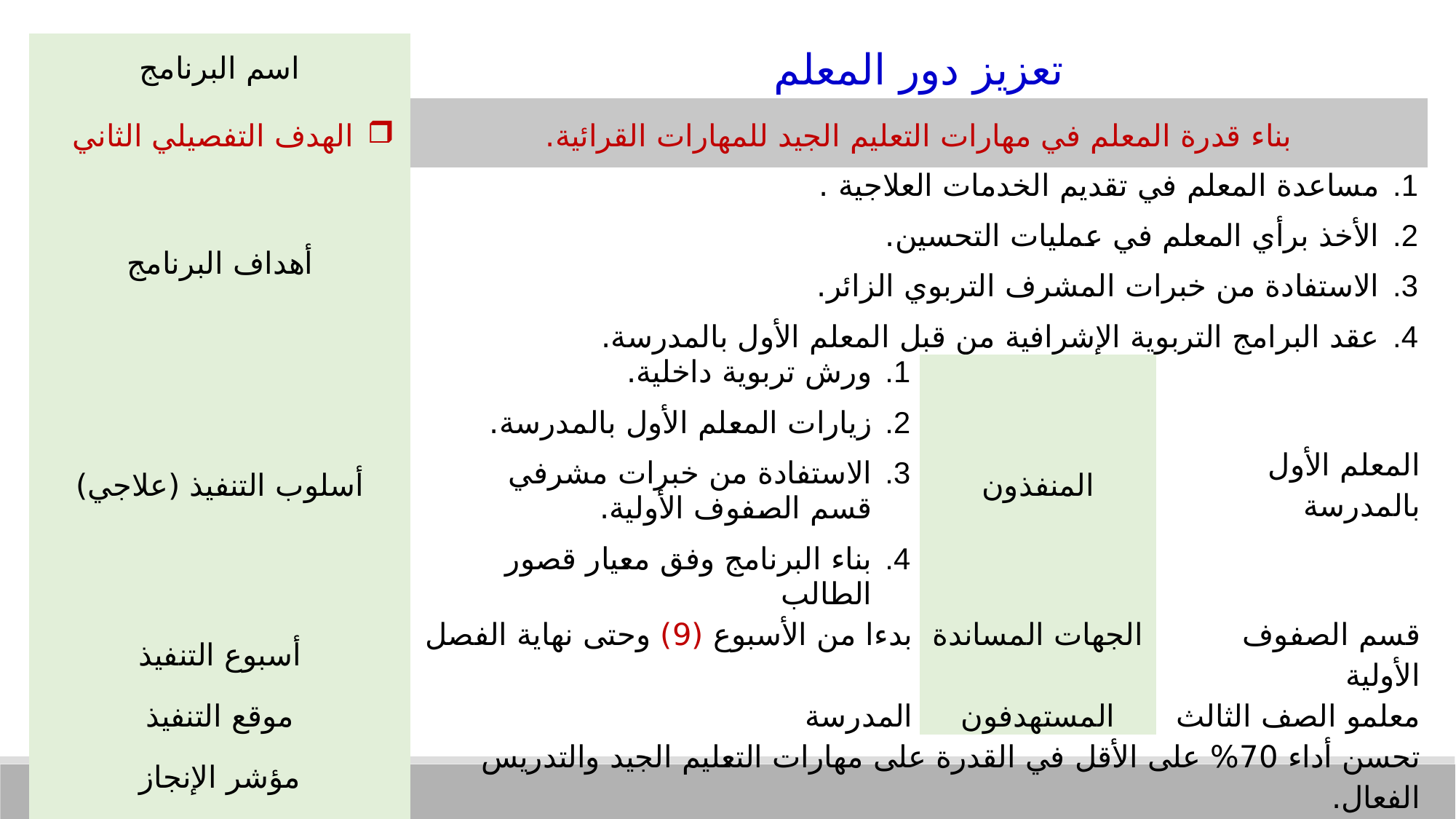

| اسم البرنامج | تعزيز دور المعلم |  |  |
| --- | --- | --- | --- |
| الهدف التفصيلي الثاني | بناء قدرة المعلم في مهارات التعليم الجيد للمهارات القرائية. |  |  |
| أهداف البرنامج | مساعدة المعلم في تقديم الخدمات العلاجية . الأخذ برأي المعلم في عمليات التحسين. الاستفادة من خبرات المشرف التربوي الزائر. عقد البرامج التربوية الإشرافية من قبل المعلم الأول بالمدرسة. |  |  |
| أسلوب التنفيذ (علاجي) | ورش تربوية داخلية. زيارات المعلم الأول بالمدرسة. الاستفادة من خبرات مشرفي قسم الصفوف الأولية. بناء البرنامج وفق معيار قصور الطالب | المنفذون | المعلم الأول بالمدرسة |
| أسبوع التنفيذ | بدءا من الأسبوع (9) وحتى نهاية الفصل | الجهات المساندة | قسم الصفوف الأولية |
| موقع التنفيذ | المدرسة | المستهدفون | معلمو الصف الثالث |
| مؤشر الإنجاز | تحسن أداء 70% على الأقل في القدرة على مهارات التعليم الجيد والتدريس الفعال. |  |  |
| التقييم | تنفيذ الدروس التطبيقية والتبادلية بين المعلمين، مع وجود مخططات البرنامج. |  |  |